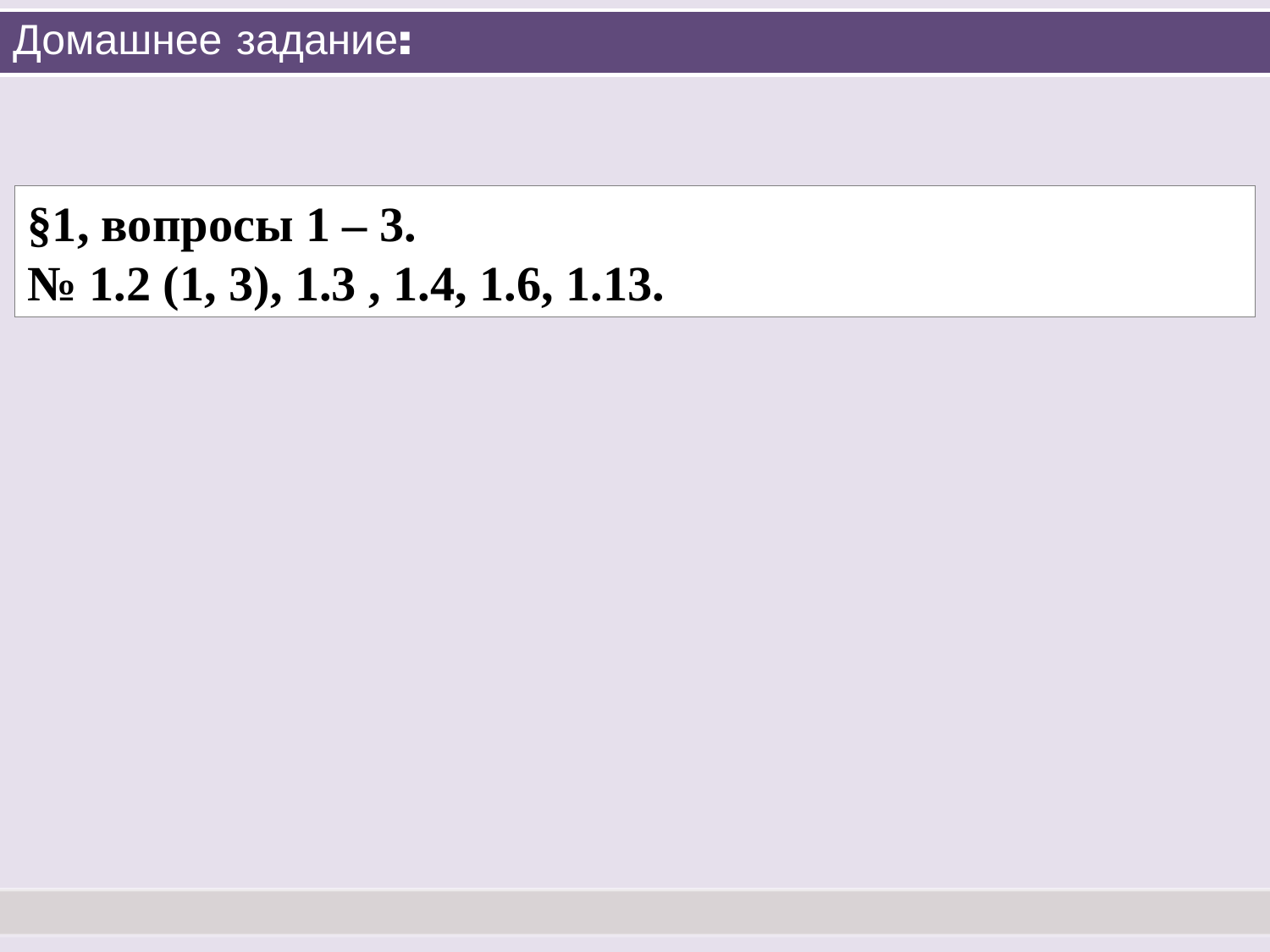

# Домашнее задание:

§1, вопросы 1 – 3.
№ 1.2 (1, 3), 1.3 , 1.4, 1.6, 1.13.